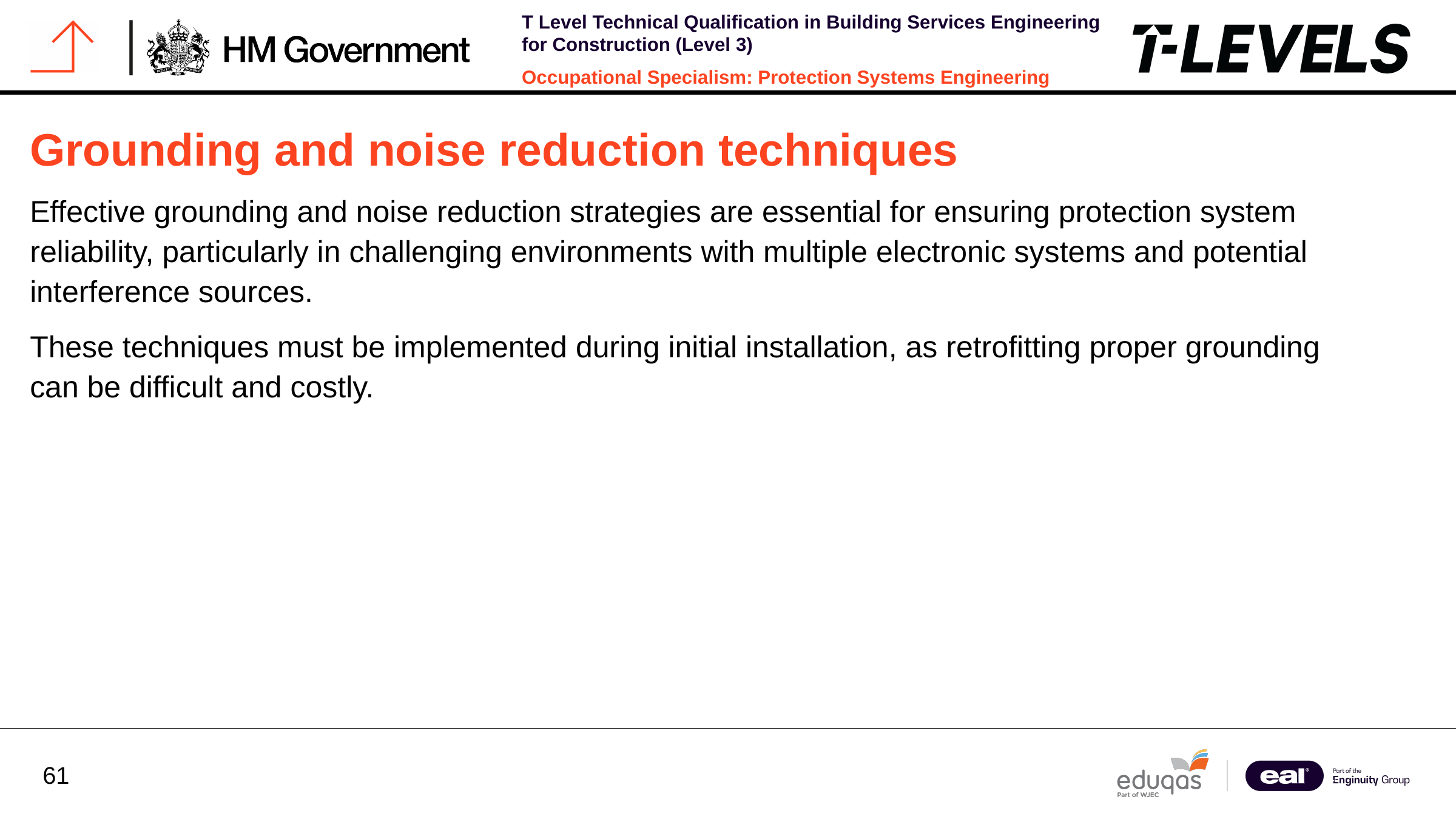

Grounding and noise reduction techniques
Effective grounding and noise reduction strategies are essential for ensuring protection system reliability, particularly in challenging environments with multiple electronic systems and potential interference sources.
These techniques must be implemented during initial installation, as retrofitting proper grounding can be difficult and costly.